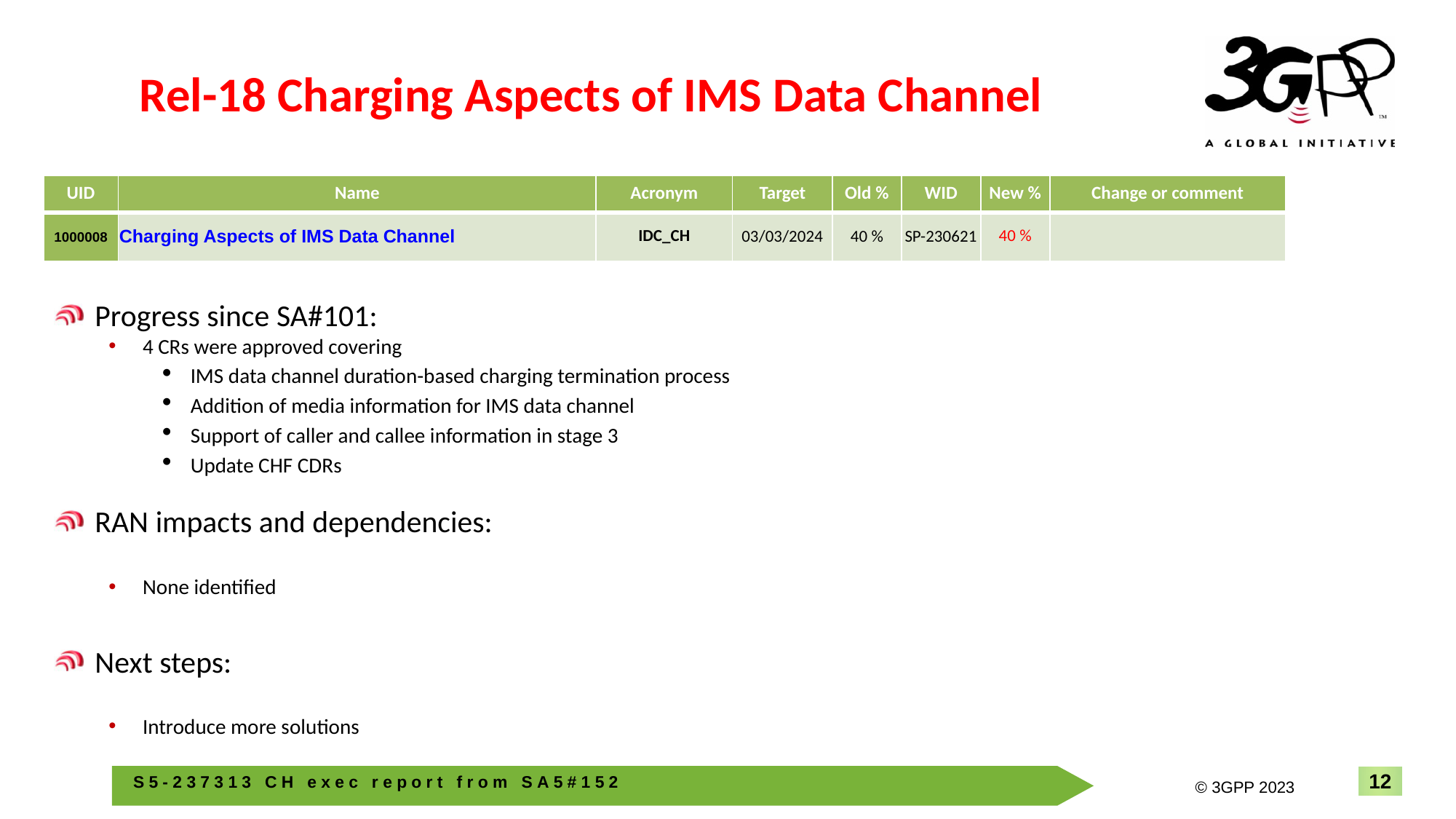

# Rel-18 Charging Aspects of IMS Data Channel
| UID | Name | Acronym | Target | Old % | WID | New % | Change or comment |
| --- | --- | --- | --- | --- | --- | --- | --- |
| 1000008 | Charging Aspects of IMS Data Channel | IDC\_CH | 03/03/2024 | 40 % | SP-230621 | 40 % |  |
Progress since SA#101:
4 CRs were approved covering
IMS data channel duration-based charging termination process
Addition of media information for IMS data channel
Support of caller and callee information in stage 3
Update CHF CDRs

RAN impacts and dependencies:

None identified

Next steps:

Introduce more solutions